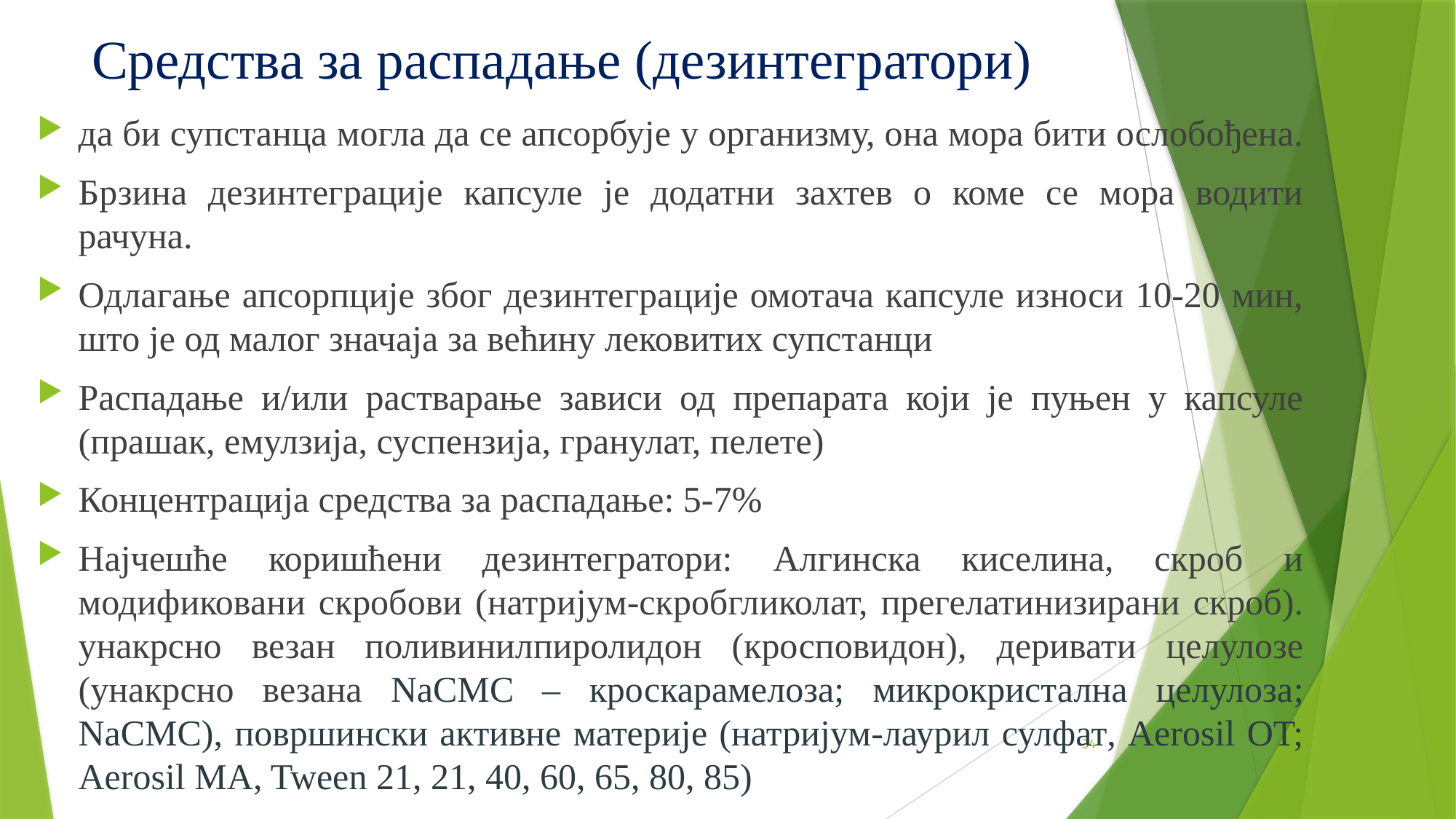

# Средства за распадање (дезинтегратори)
да би супстанца могла да се апсорбује у организму, она мора бити ослобођена.
Брзина дезинтеграције капсуле је додатни захтев о коме се мора водити рачуна.
Одлагање апсорпције због дезинтеграције омотача капсуле износи 10-20 мин, што је од малог значаја за већину лековитих супстанци
Распадање и/или растварање зависи од препарата који је пуњен у капсуле (прашак, емулзија, суспензија, гранулат, пелете)
Концентрација средства за распадање: 5-7%
Најчешће коришћени дезинтегратори: Алгинска киселина, скроб и модификовани скробови (натријум-скробгликолат, прегелатинизирани скроб). унакрсно везан поливинилпиролидон (кросповидон), деривати целулозе (унакрсно везана NaCMC – кроскарамелоза; микрокристална целулоза; NaCMC), површински активне материјe (натријум-лаурил сулфат, Aerosil OT; Aerosil MA, Tween 21, 21, 40, 60, 65, 80, 85)

34